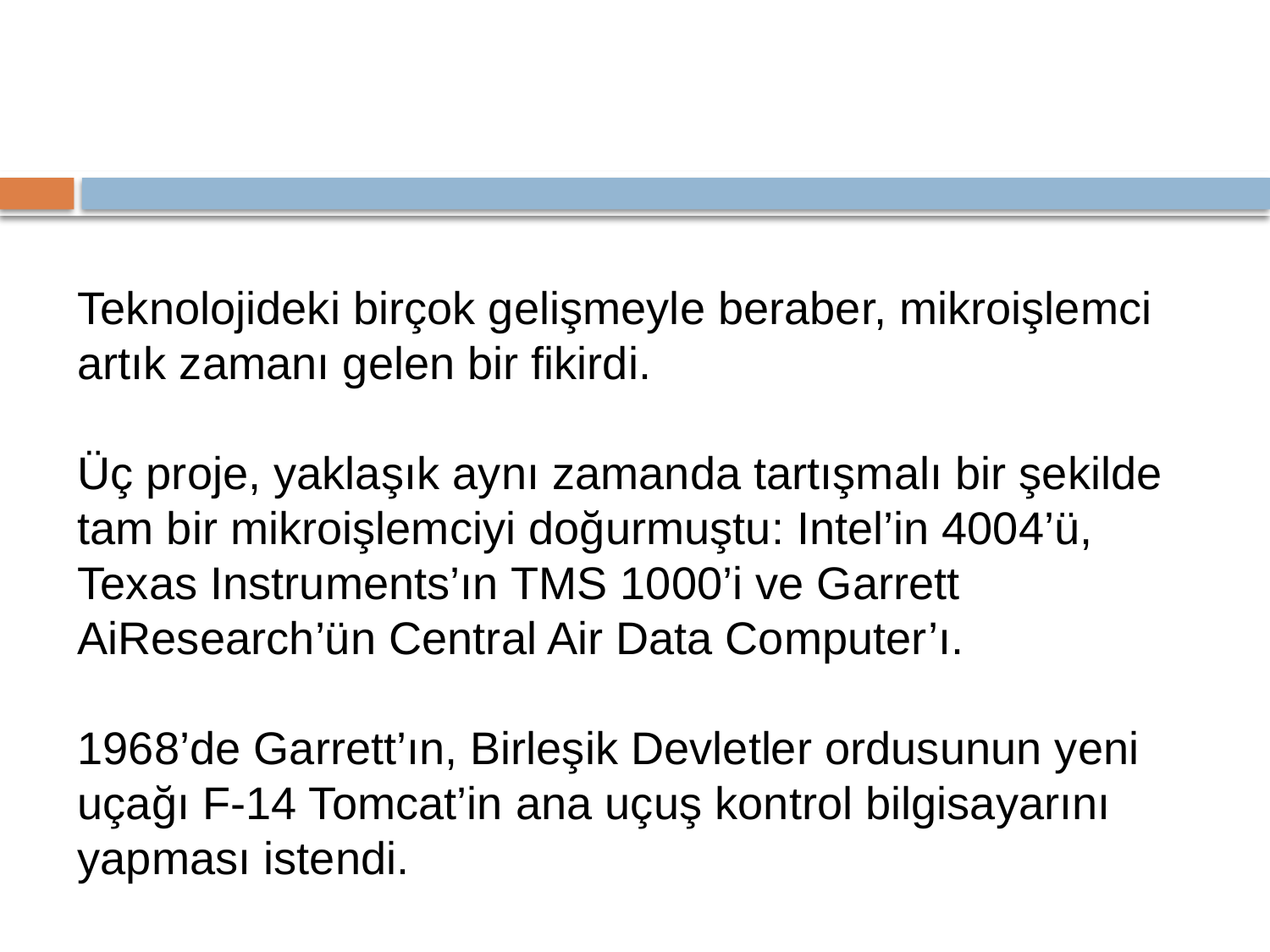

#
Teknolojideki birçok gelişmeyle beraber, mikroişlemci artık zamanı gelen bir fikirdi.

Üç proje, yaklaşık aynı zamanda tartışmalı bir şekilde tam bir mikroişlemciyi doğurmuştu: Intel’in 4004’ü, Texas Instruments’ın TMS 1000’i ve Garrett AiResearch’ün Central Air Data Computer’ı.

1968’de Garrett’ın, Birleşik Devletler ordusunun yeni uçağı F-14 Tomcat’in ana uçuş kontrol bilgisayarını yapması istendi.